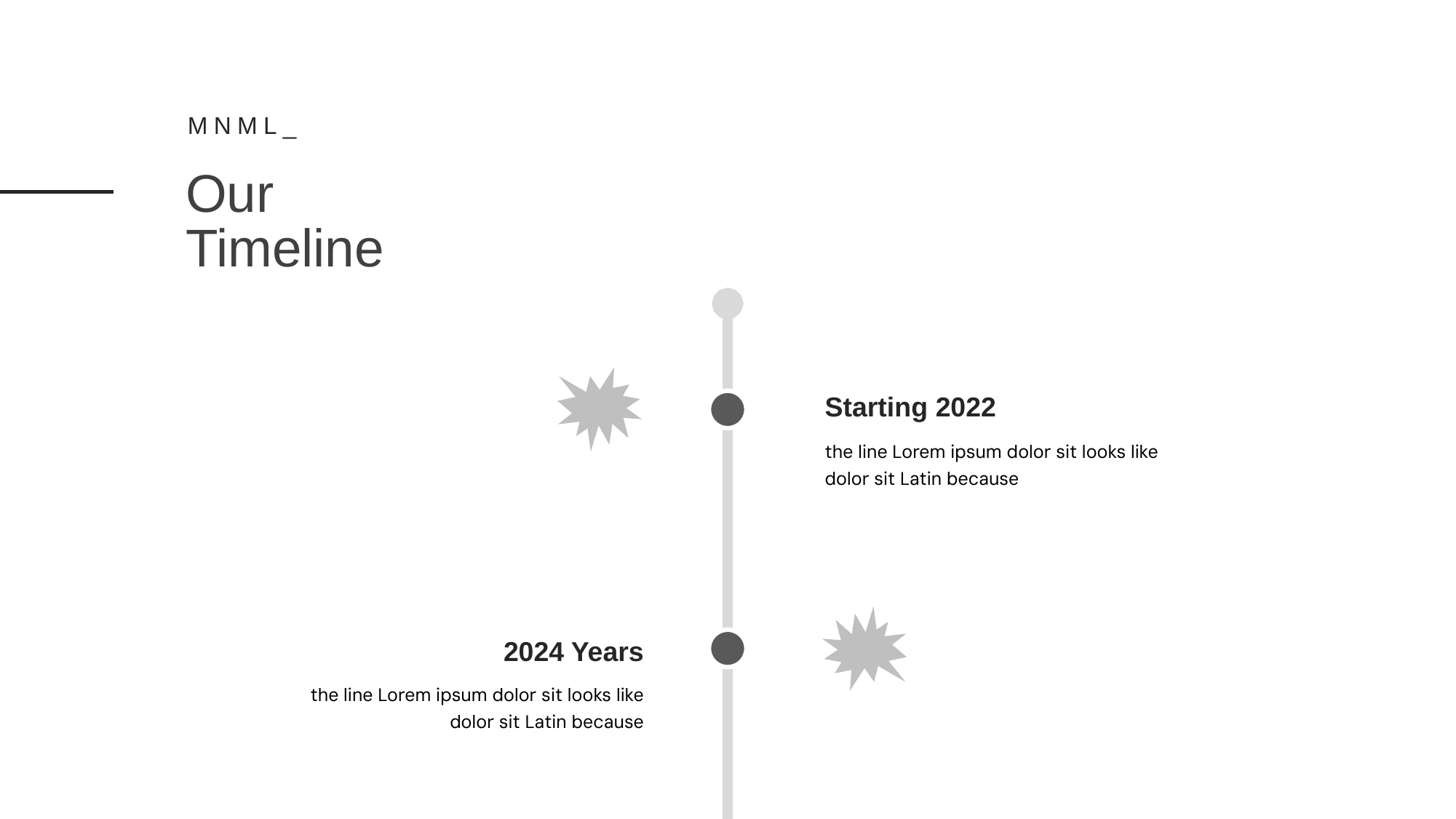

Mnml_
Our Timeline

Starting 2022

the line Lorem ipsum dolor sit looks like dolor sit Latin because

2024 Years

the line Lorem ipsum dolor sit looks like dolor sit Latin because